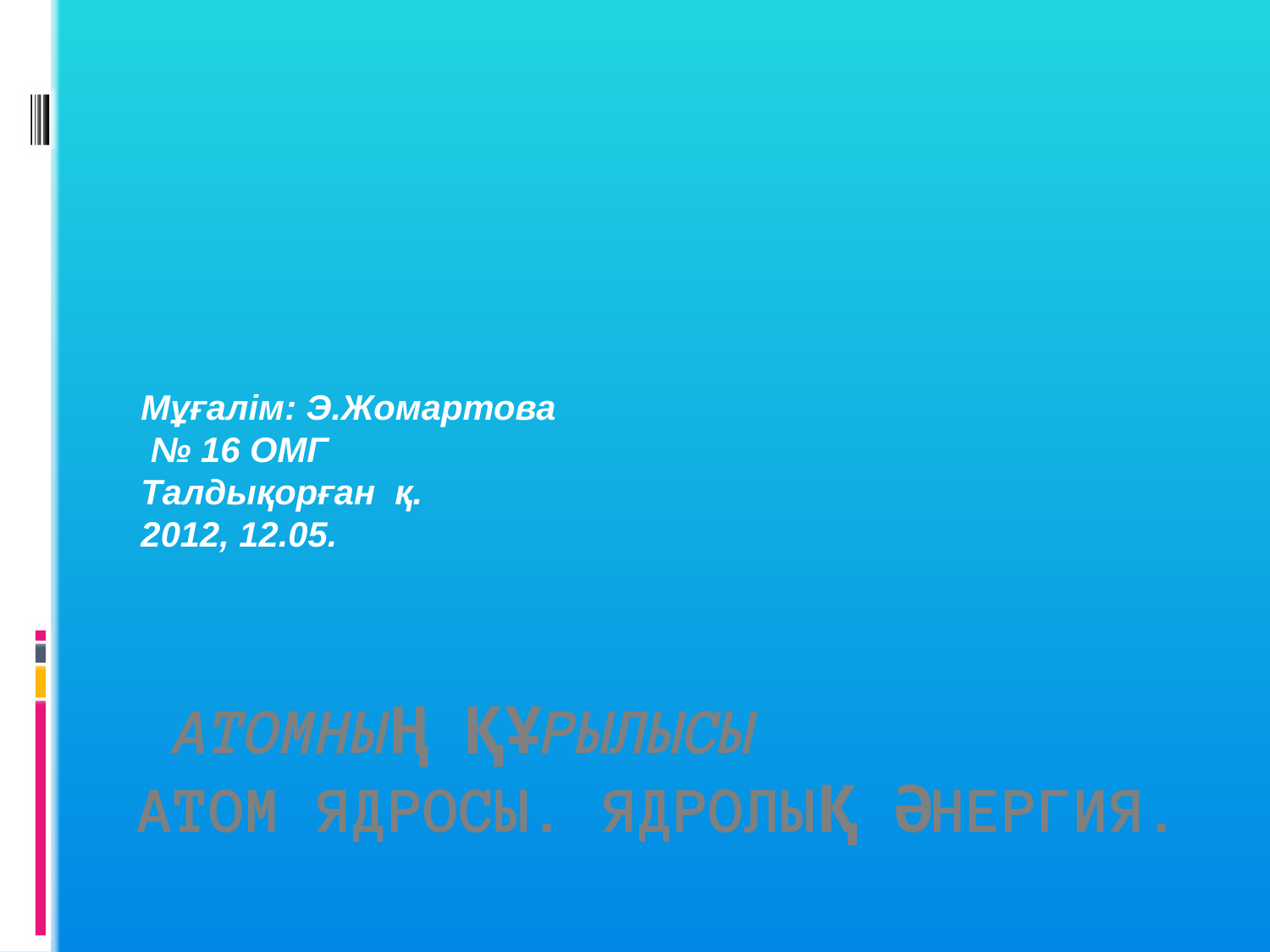

Мұғалім: Э.Жомартова
 № 16 ОМГ
Талдықорған  қ.
2012, 12.05.

# АТОМНың құрылысы Атом ядросы. Ядролық әнергия.